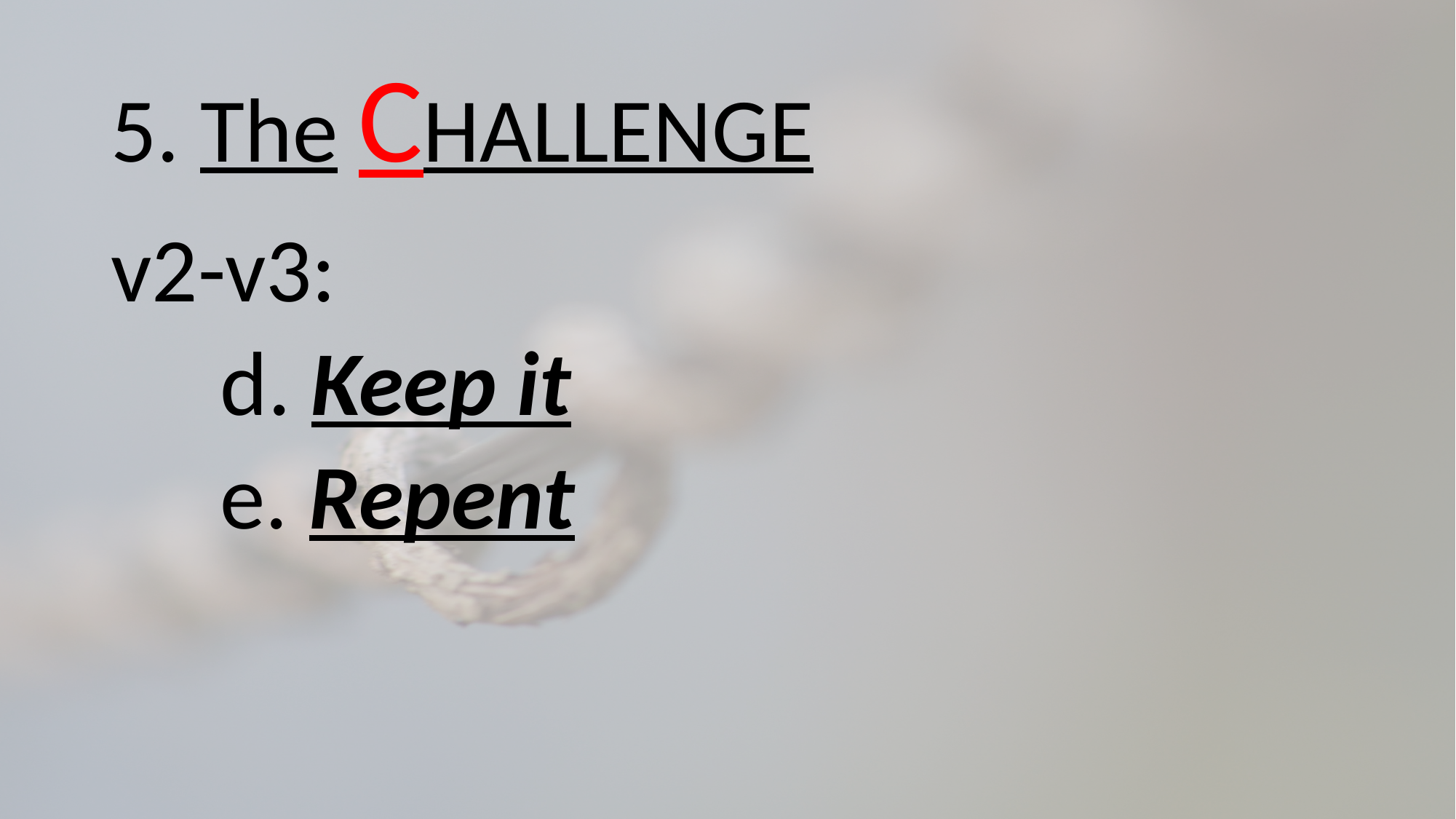

# 5. The CHALLENGE
v2-v3:
	d. Keep it
	e. Repent